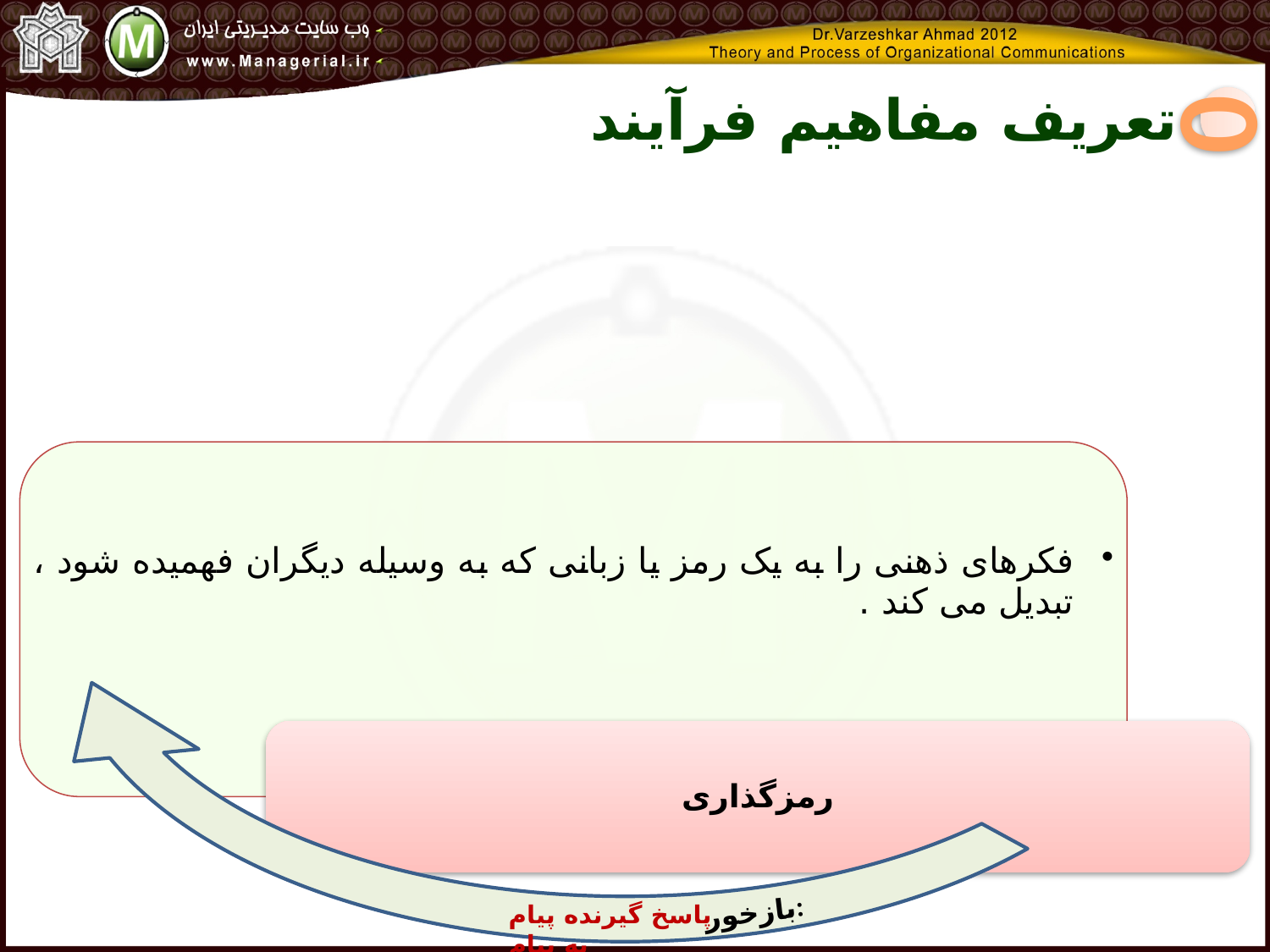

تعریف مفاهیم فرآیند
0
رمزگذاری
فکرهای ذهنی را به یک رمز یا زبانی که به وسیله دیگران فهمیده شود ، تبدیل می کند .
پیام

بازخور:
پاسخ گیرنده پیام به پیام